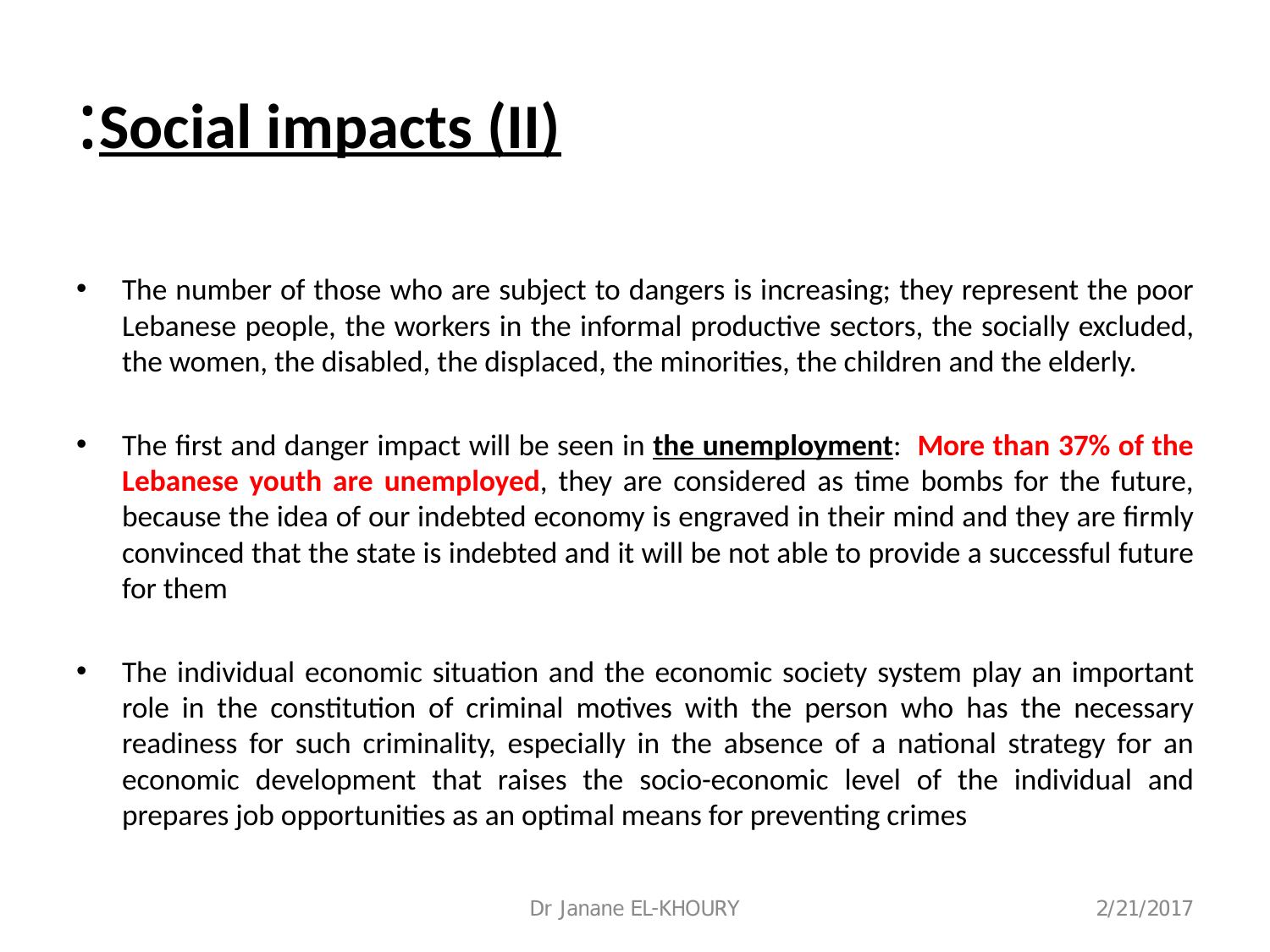

# Social impacts (II):

The number of those who are subject to dangers is increasing; they represent the poor Lebanese people, the workers in the informal productive sectors, the socially excluded, the women, the disabled, the displaced, the minorities, the children and the elderly.

The first and danger impact will be seen in the unemployment:  More than 37% of the Lebanese youth are unemployed, they are considered as time bombs for the future, because the idea of our indebted economy is engraved in their mind and they are firmly convinced that the state is indebted and it will be not able to provide a successful future for them

The individual economic situation and the economic society system play an important role in the constitution of criminal motives with the person who has the necessary readiness for such criminality, especially in the absence of a national strategy for an economic development that raises the socio-economic level of the individual and prepares job opportunities as an optimal means for preventing crimes

Dr Janane EL-KHOURY
2/21/2017